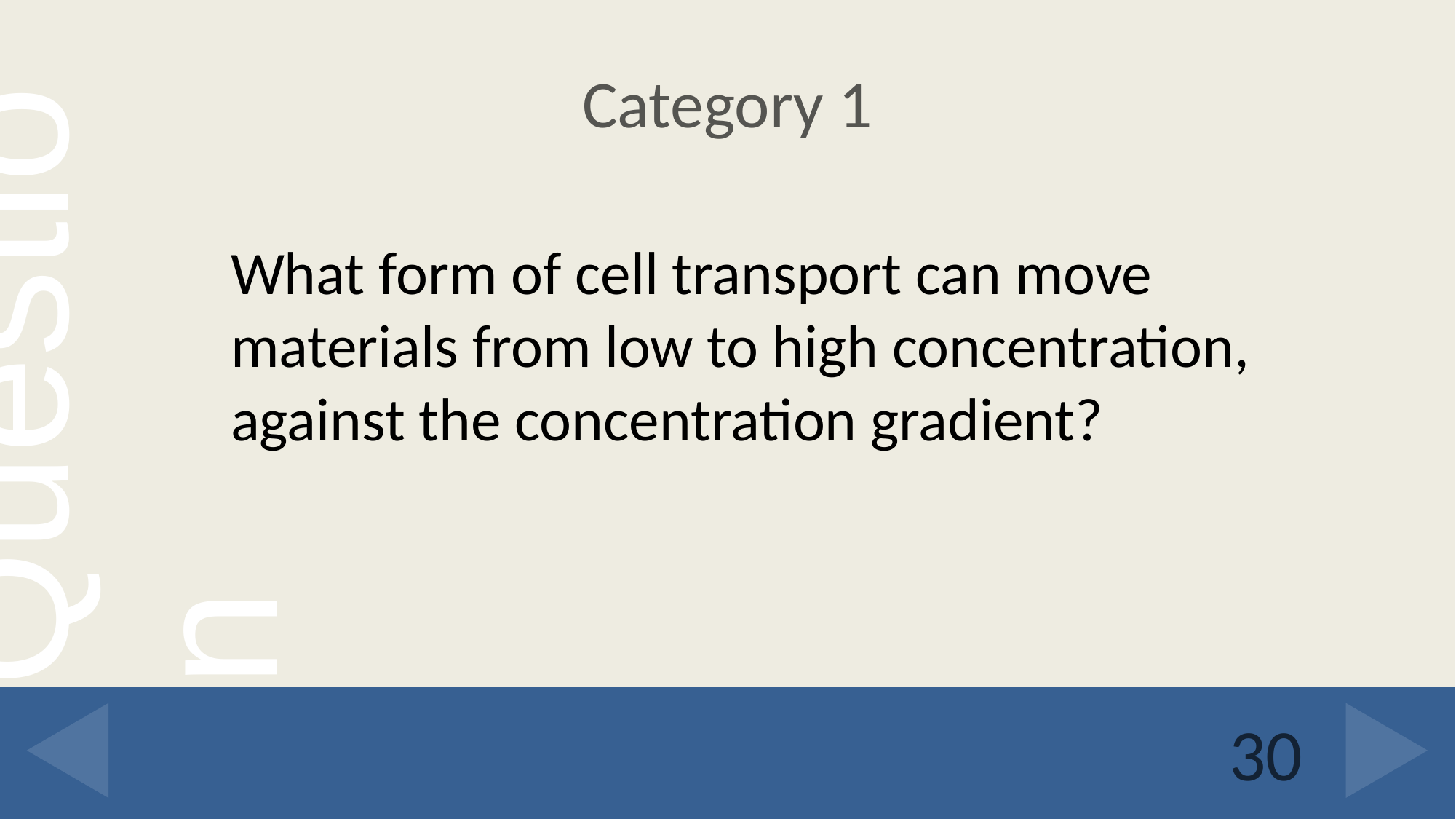

# Category 1
What form of cell transport can move materials from low to high concentration, against the concentration gradient?
30